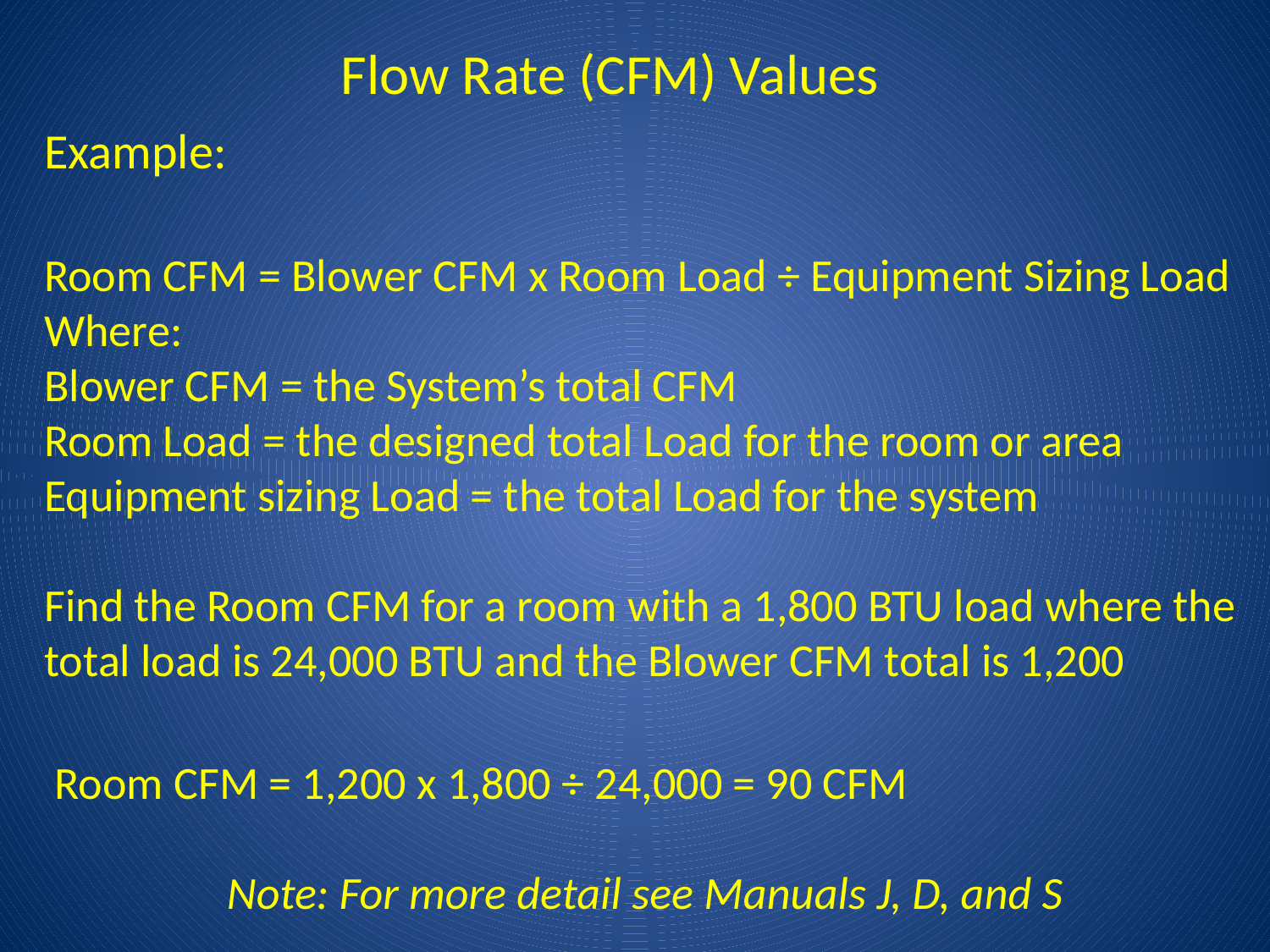

Flow Rate (CFM) Values
Example:

Room CFM = Blower CFM x Room Load ÷ Equipment Sizing Load
Where:
Blower CFM = the System’s total CFM
Room Load = the designed total Load for the room or area
Equipment sizing Load = the total Load for the system

Find the Room CFM for a room with a 1,800 BTU load where the total load is 24,000 BTU and the Blower CFM total is 1,200

 Room CFM = 1,200 x 1,800 ÷ 24,000 = 90 CFM

Note: For more detail see Manuals J, D, and S